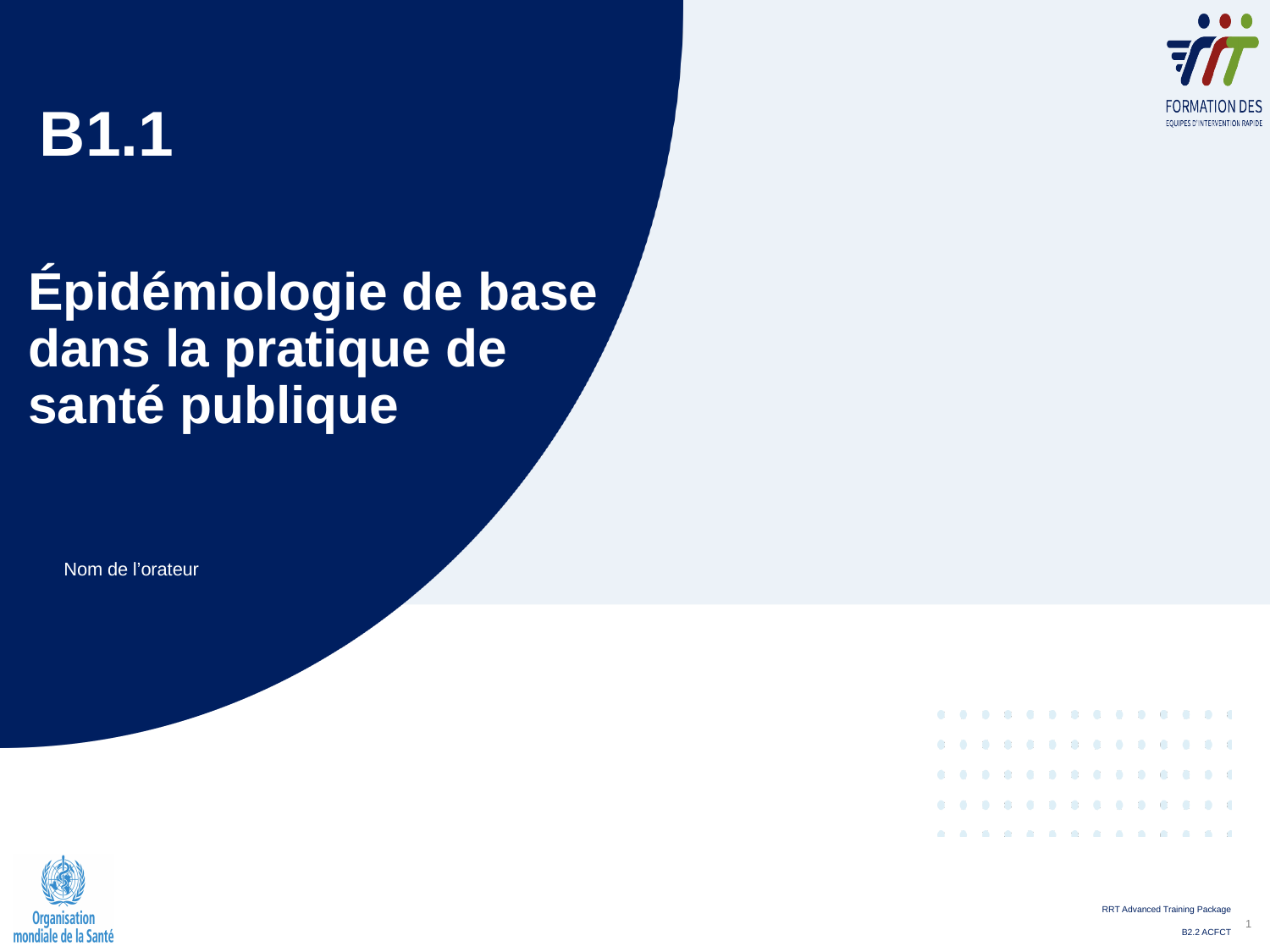

B1.1
# Épidémiologie de base dans la pratique de santé publique
Nom de l’orateur